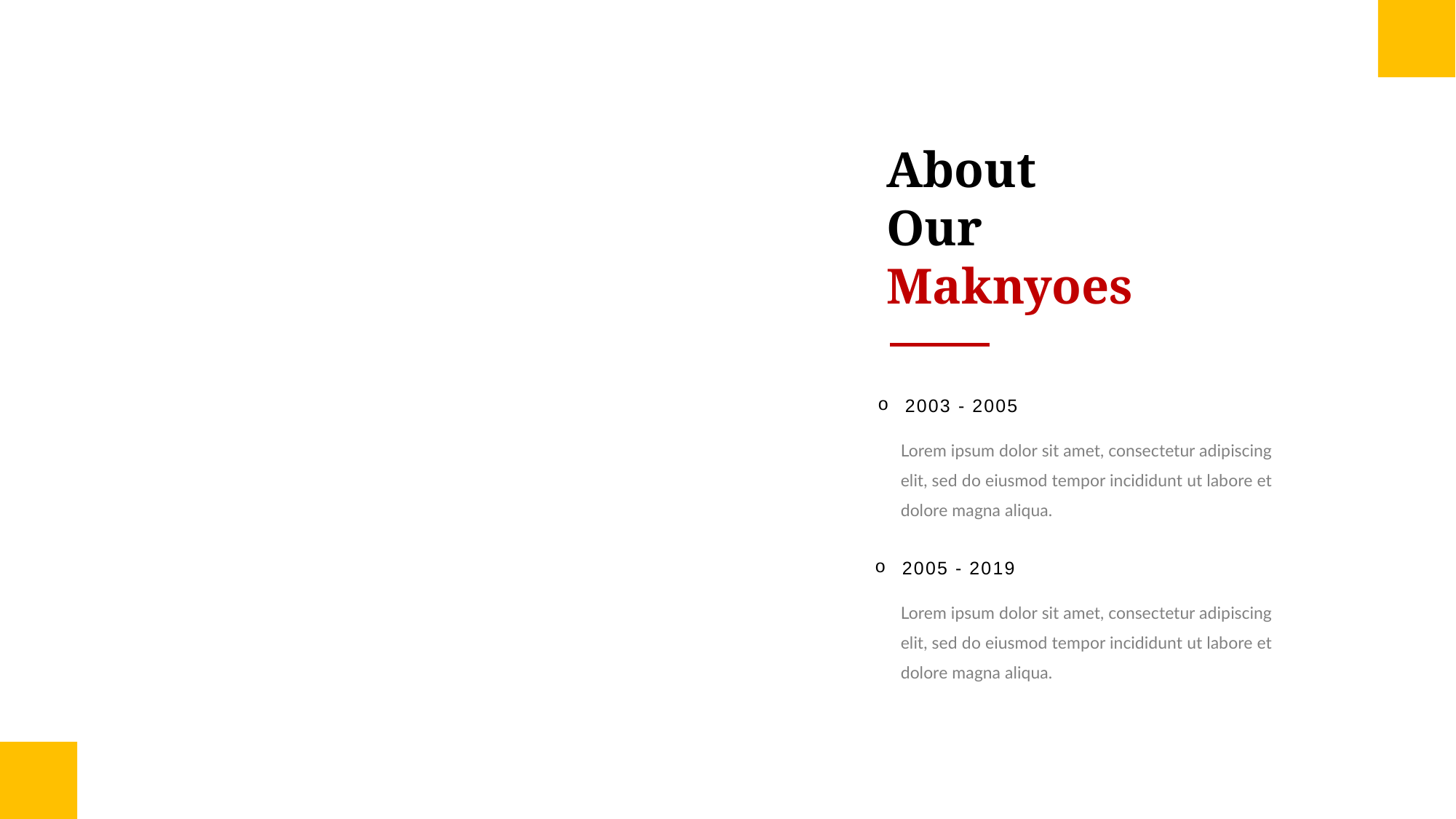

About Our Maknyoes
2003 - 2005
Lorem ipsum dolor sit amet, consectetur adipiscing elit, sed do eiusmod tempor incididunt ut labore et dolore magna aliqua.
2005 - 2019
Lorem ipsum dolor sit amet, consectetur adipiscing elit, sed do eiusmod tempor incididunt ut labore et dolore magna aliqua.